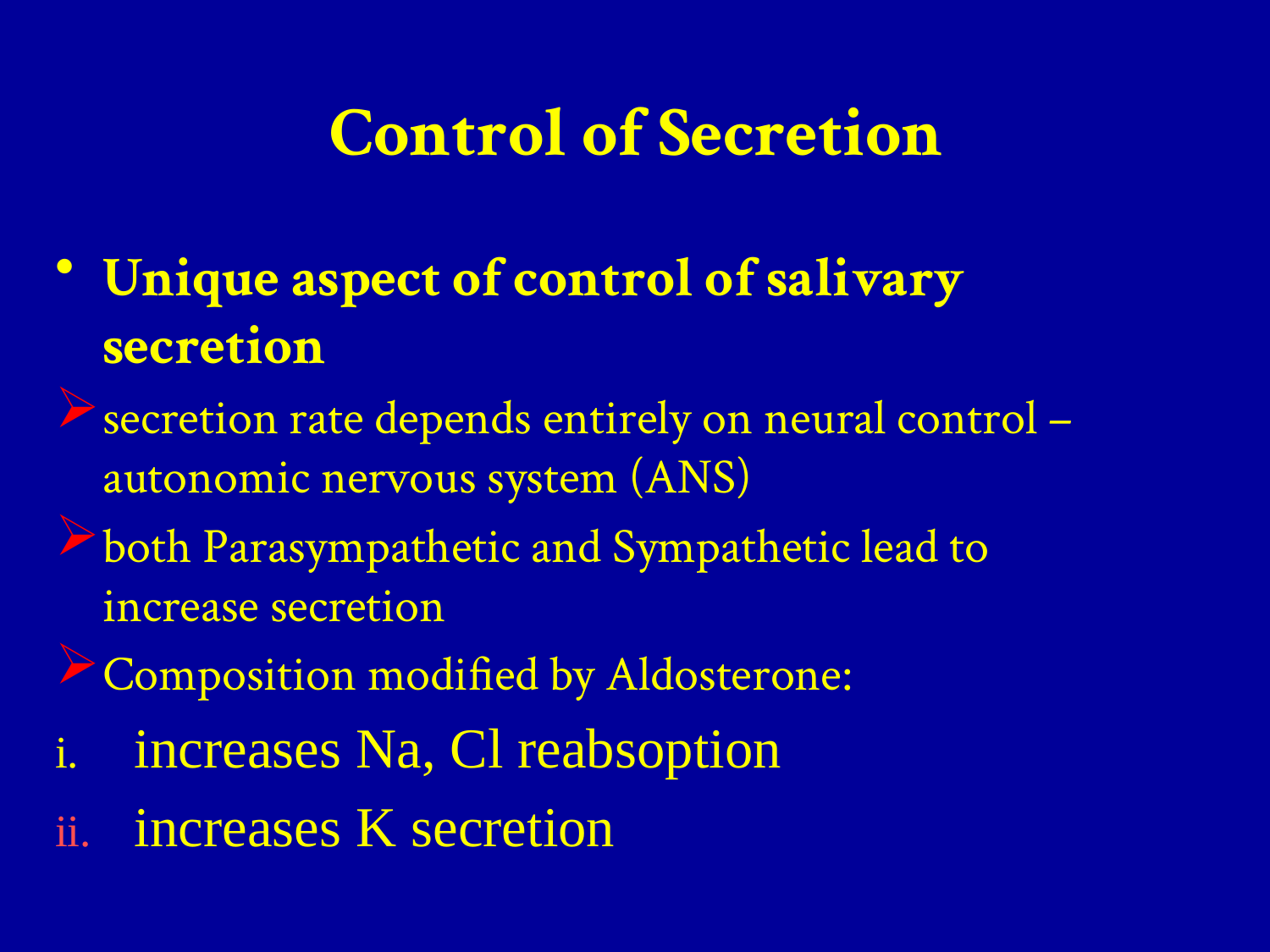

# Control of Secretion
Unique aspect of control of salivary secretion
secretion rate depends entirely on neural control –autonomic nervous system (ANS)
both Parasympathetic and Sympathetic lead to increase secretion
Composition modified by Aldosterone:
increases Na, Cl reabsoption
increases K secretion